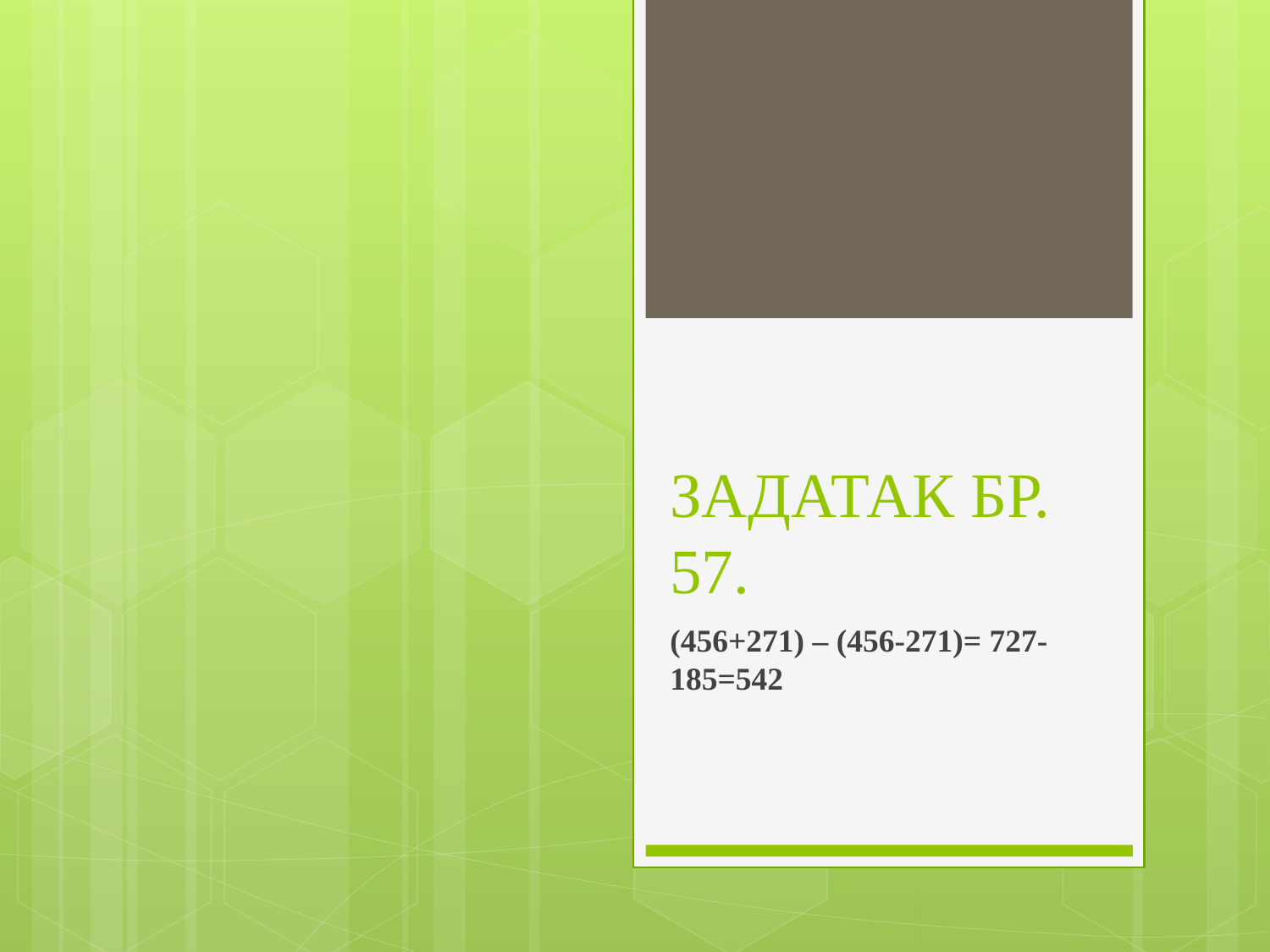

# ЗАДАТАК БР. 57.
(456+271) – (456-271)= 727-185=542